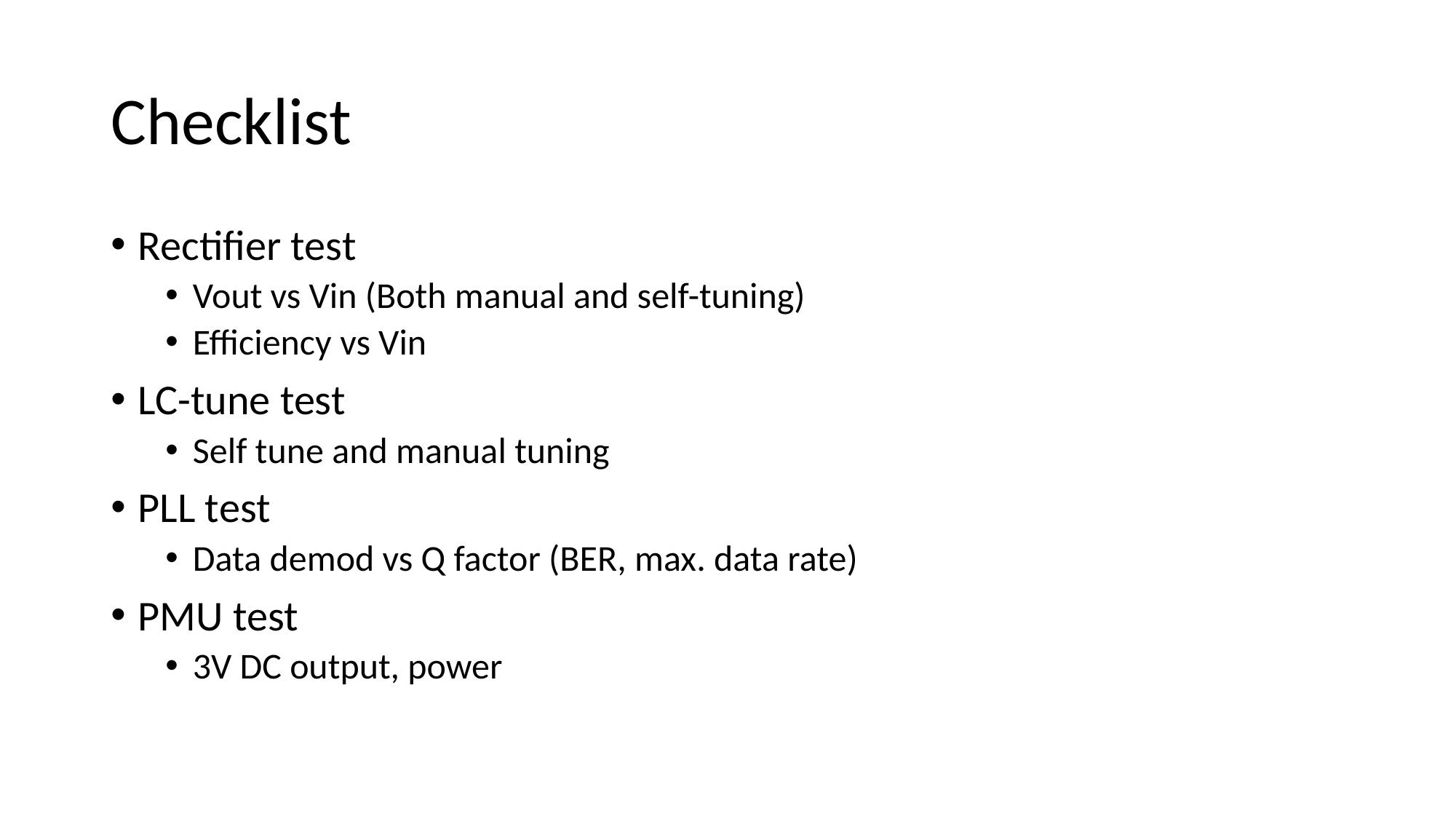

# Checklist
Rectifier test
Vout vs Vin (Both manual and self-tuning)
Efficiency vs Vin
LC-tune test
Self tune and manual tuning
PLL test
Data demod vs Q factor (BER, max. data rate)
PMU test
3V DC output, power